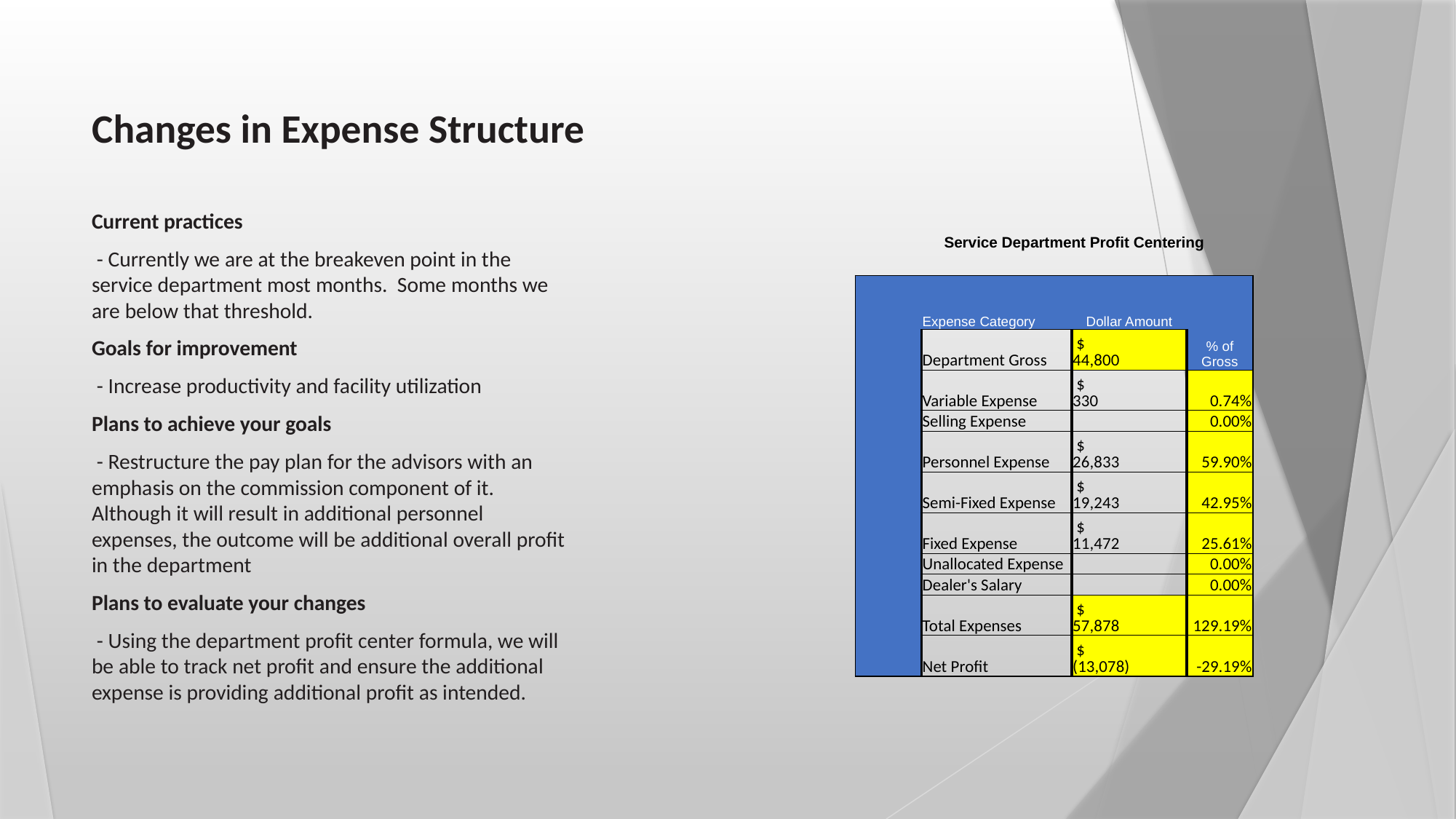

# Changes in Expense Structure
Current practices
 - Currently we are at the breakeven point in the service department most months.  Some months we are below that threshold.
Goals for improvement
 - Increase productivity and facility utilization
Plans to achieve your goals
 - Restructure the pay plan for the advisors with an emphasis on the commission component of it.  Although it will result in additional personnel expenses, the outcome will be additional overall profit in the department
Plans to evaluate your changes
 - Using the department profit center formula, we will be able to track net profit and ensure the additional expense is providing additional profit as intended.

| Service Department Profit Centering |  |  |  |
| --- | --- | --- | --- |
|  |  |  |  |
|  | Expense Category | Dollar Amount |  |
|  | Department Gross | $ 44,800 | % of Gross |
|  | Variable Expense | $ 330 | 0.74% |
|  | Selling Expense |  | 0.00% |
|  | Personnel Expense | $ 26,833 | 59.90% |
|  | Semi-Fixed Expense | $ 19,243 | 42.95% |
|  | Fixed Expense | $ 11,472 | 25.61% |
|  | Unallocated Expense |  | 0.00% |
|  | Dealer's Salary |  | 0.00% |
|  | Total Expenses | $ 57,878 | 129.19% |
|  | Net Profit | $ (13,078) | -29.19% |